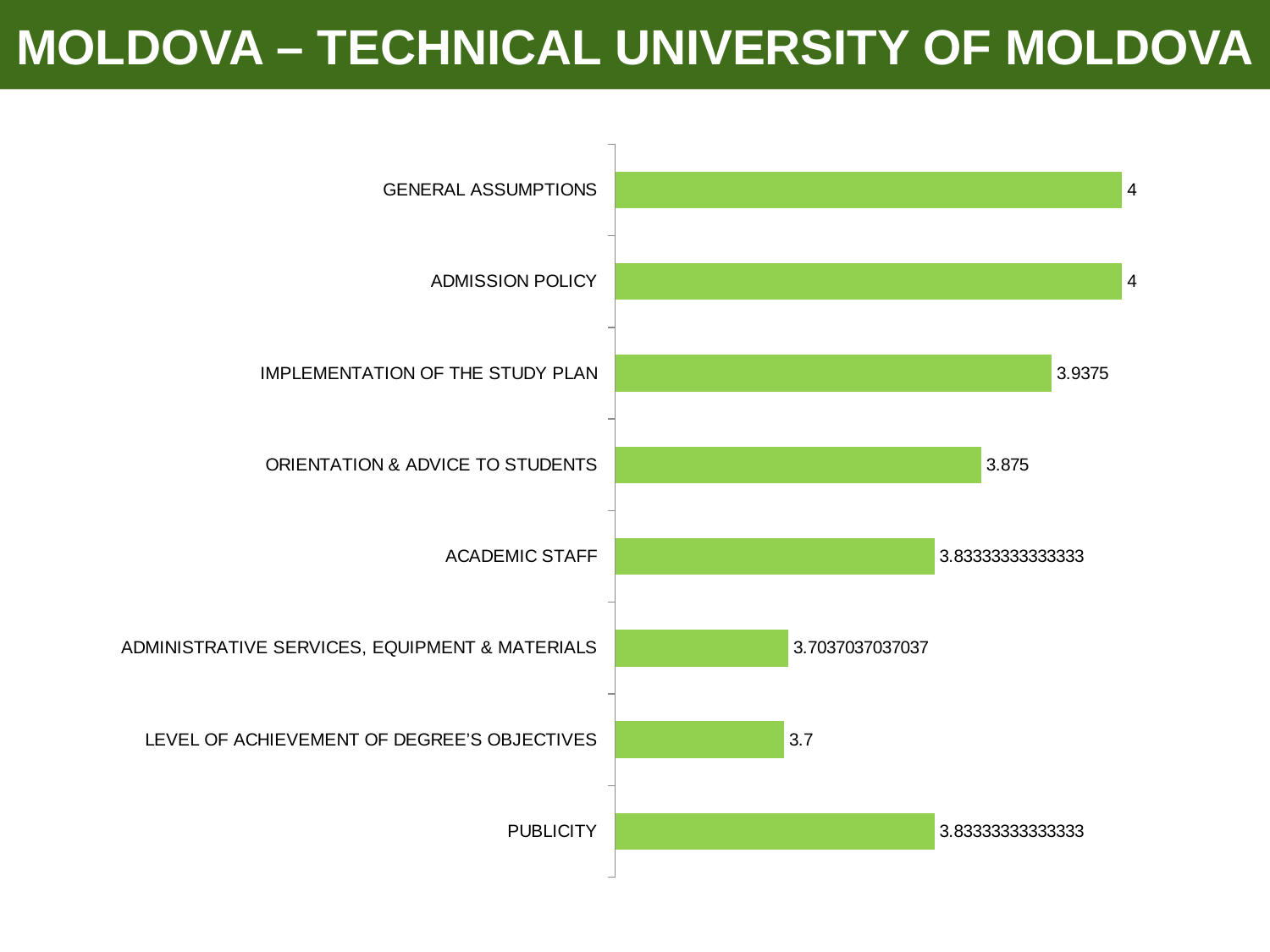

# MOLDOVA – TECHNICAL UNIVERSITY OF MOLDOVA

### Chart

| Category |  |
|---|---|
| PUBLICITY  | 3.8333333333333335 |
| LEVEL OF ACHIEVEMENT OF DEGREE’S OBJECTIVES  | 3.7 |
| ADMINISTRATIVE SERVICES, EQUIPMENT & MATERIALS  | 3.703703703703704 |
| ACADEMIC STAFF  | 3.8333333333333335 |
| ORIENTATION & ADVICE TO STUDENTS  | 3.8749999999999987 |
| IMPLEMENTATION OF THE STUDY PLAN  | 3.9375 |
| ADMISSION POLICY  | 4.0 |
| GENERAL ASSUMPTIONS  | 4.0 |